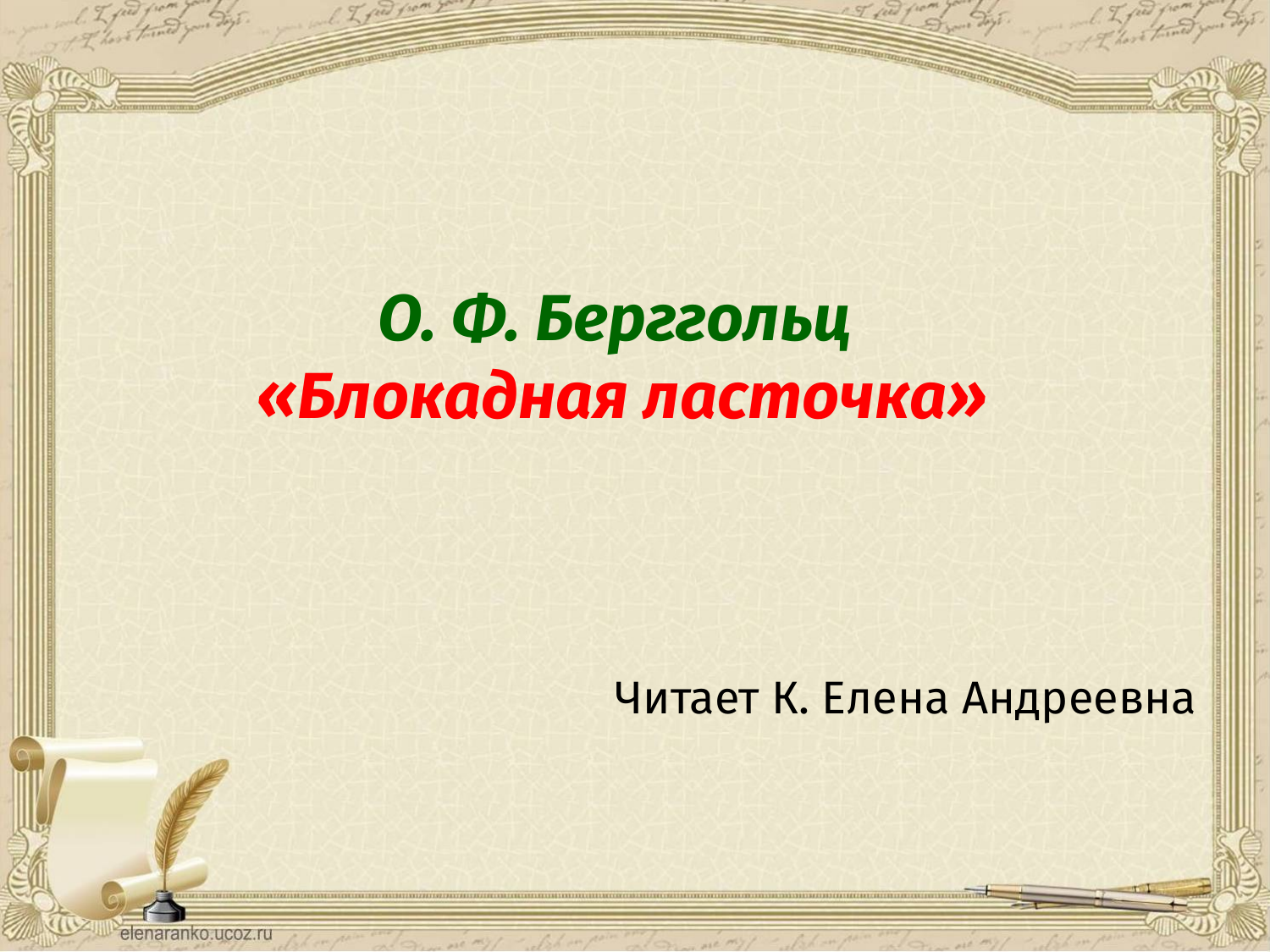

О. Ф. Берггольц
«Блокадная ласточка»

Читает К. Елена Андреевна